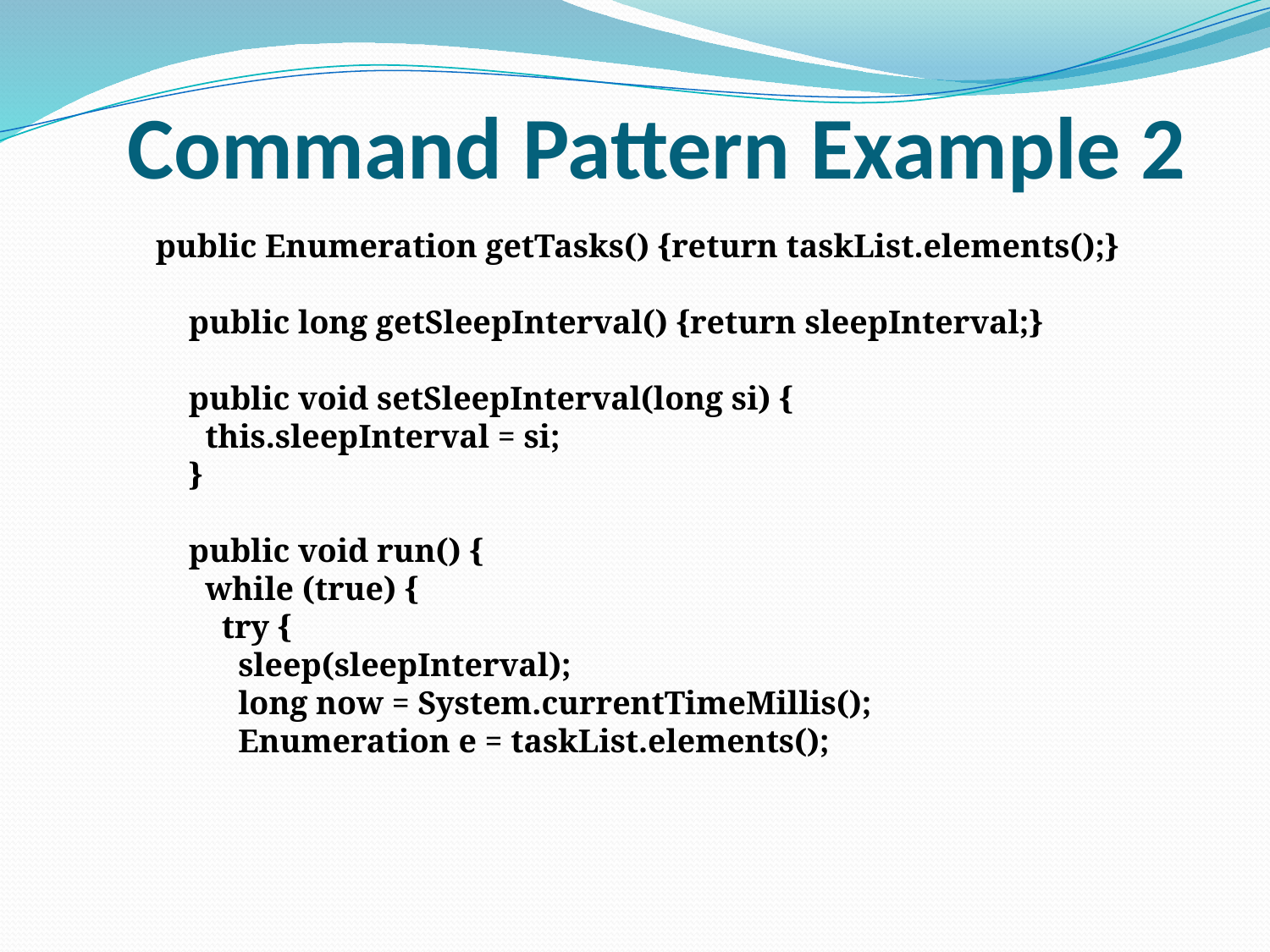

# Command Pattern Example 2
 public Enumeration getTasks() {return taskList.elements();}

     public long getSleepInterval() {return sleepInterval;}

     public void setSleepInterval(long si) {
       this.sleepInterval = si;
     }

     public void run() {
       while (true) {
         try {
           sleep(sleepInterval);
           long now = System.currentTimeMillis();
           Enumeration e = taskList.elements();